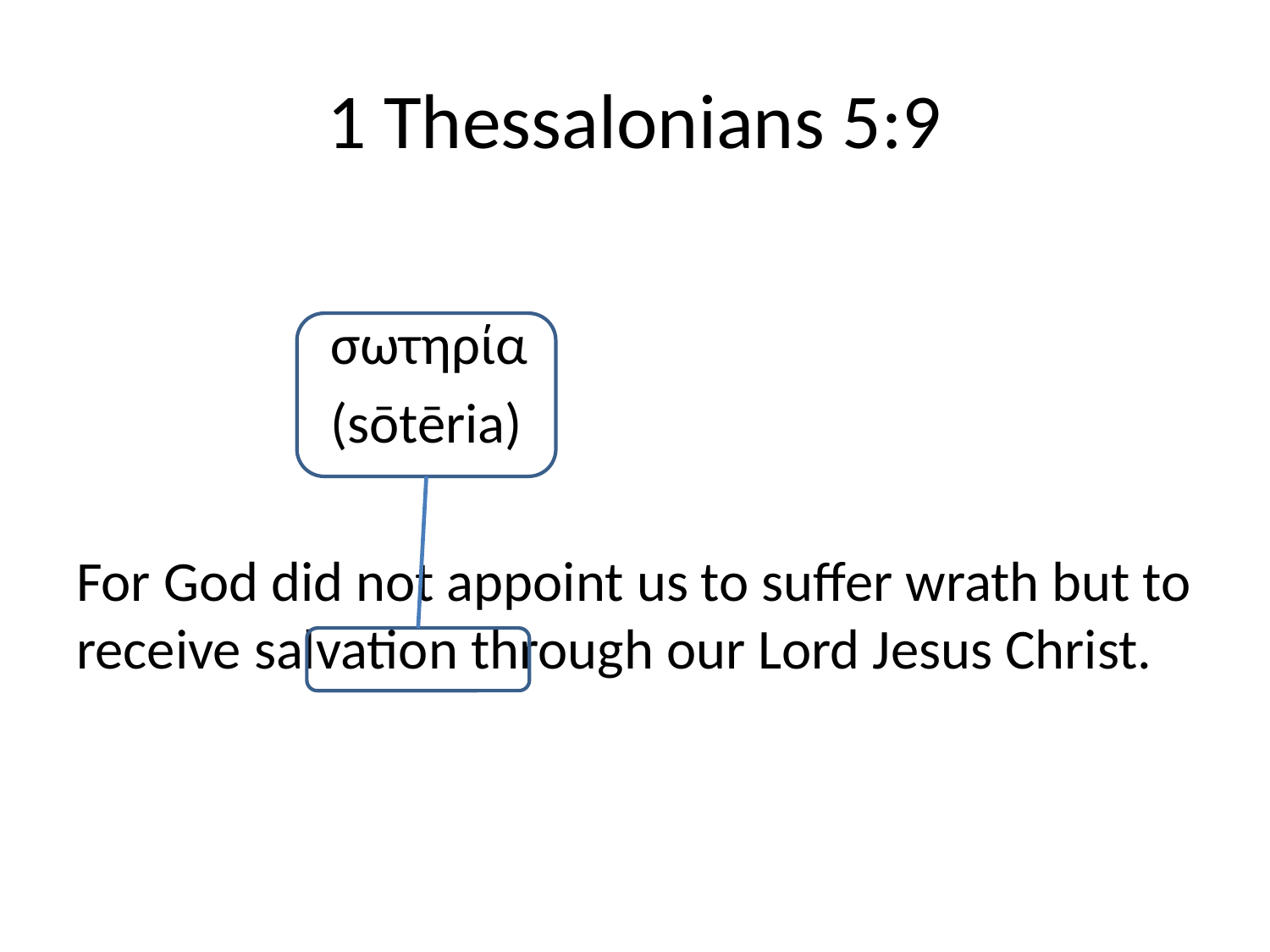

# 1 Thessalonians 5:9

		σωτηρία
		(sōtēria)

For God did not appoint us to suffer wrath but to receive salvation through our Lord Jesus Christ.